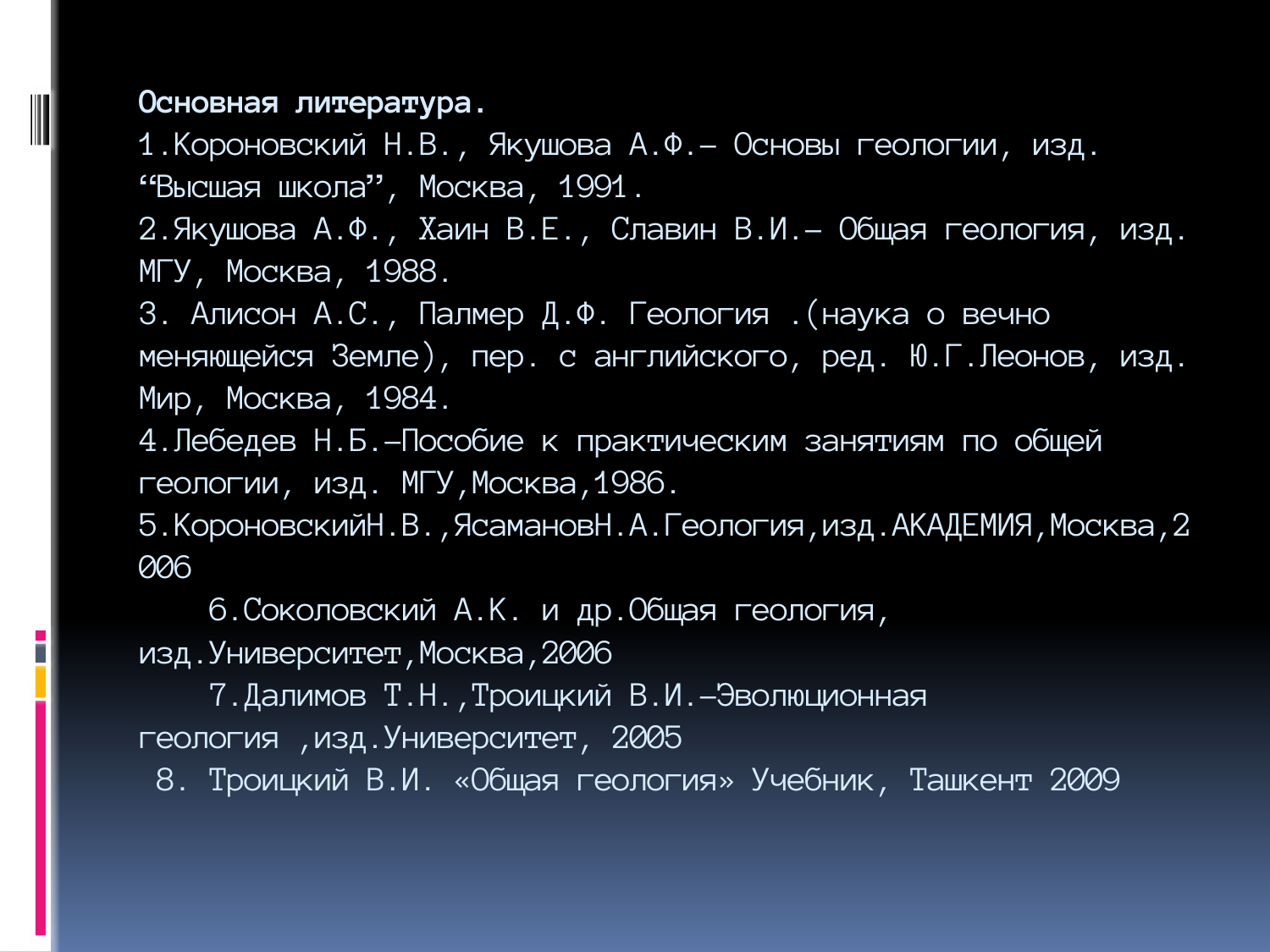

# Основная литература. 1.Короновский Н.В., Якушова А.Ф.- Основы геологии, изд. “Высшая школа”, Москва, 1991. 2.Якушова А.Ф., Хаин В.Е., Славин В.И.- Общая геология, изд. МГУ, Москва, 1988. 3. Алисон А.С., Палмер Д.Ф. Геология .(наука о вечно меняющейся Земле), пер. с английского, ред. Ю.Г.Леонов, изд. Мир, Москва, 1984. 4.Лебедев Н.Б.-Пособие к практическим занятиям по общей геологии, изд. МГУ,Москва,1986. 5.КороновскийН.В.,ЯсамановН.А.Геология,изд.АКАДЕМИЯ,Москва,2006 6.Соколовский А.К. и др.Общая геология, изд.Университет,Москва,2006 7.Далимов Т.Н.,Троицкий В.И.-Эволюционная геология ,изд.Университет, 2005 8. Троицкий В.И. «Общая геология» Учебник, Ташкент 2009